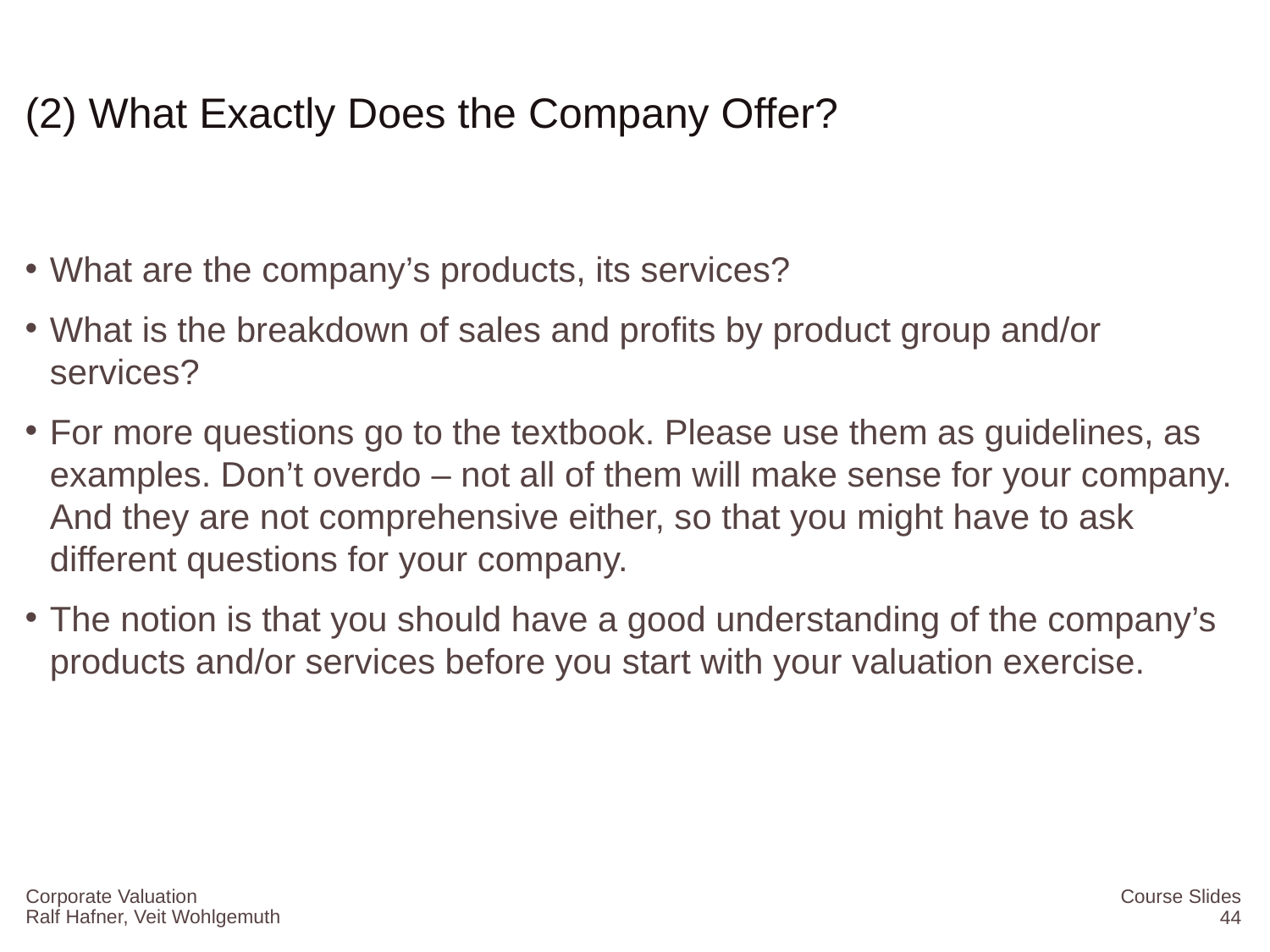

# (2) What Exactly Does the Company Offer?
What are the company’s products, its services?
What is the breakdown of sales and profits by product group and/or services?
For more questions go to the textbook. Please use them as guidelines, as examples. Don’t overdo – not all of them will make sense for your company. And they are not comprehensive either, so that you might have to ask different questions for your company.
The notion is that you should have a good understanding of the company’s products and/or services before you start with your valuation exercise.

Corporate Valuation
Course Slides
44